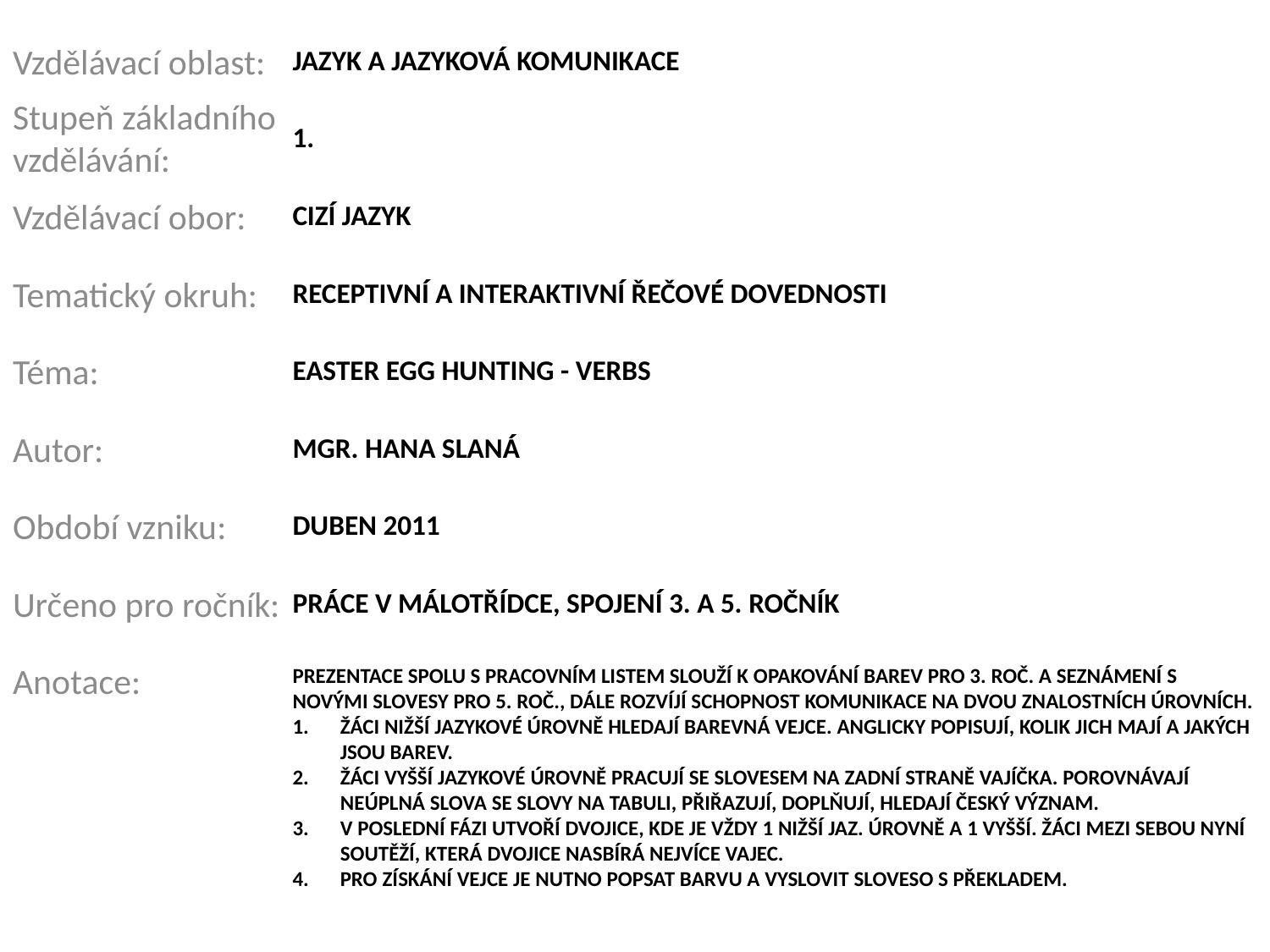

Vzdělávací oblast:
Jazyk a jazyková komunikace
1.
Cizí jazyk
Receptivní a interaktivní řečové dovednosti
Easter egg hunting - verbs
MGR. Hana Slaná
Duben 2011
Práce v málotřídce, spojení 3. a 5. ročník
Prezentace spolu s pracovním listem slouží k opakování barev pro 3. roč. a seznámení s novými slovesy pro 5. roč., dále rozvíjí schopnost komunikace na dvou znalostních úrovních.
Žáci nižší jazykové úrovně hledají barevná vejce. Anglicky popisují, kolik jich mají a jakých jsou barev.
Žáci vyšší jazykové úrovně pracují se slovesem na zadní straně vajíčka. Porovnávají neúplná slova se slovy na tabuli, přiřazují, doplňují, hledají český význam.
V poslední fázi utvoří dvojice, kde je vždy 1 nižší jaz. Úrovně a 1 vyšší. Žáci mezi sebou nyní soutěží, která dvojice nasbírá nejvíce vajec.
Pro získání vejce je nutno popsat barvu a vyslovit sloveso s překladem.
Stupeň základního vzdělávání:
Vzdělávací obor:
Tematický okruh:
Téma:
Autor:
Období vzniku:
Určeno pro ročník:
Anotace: